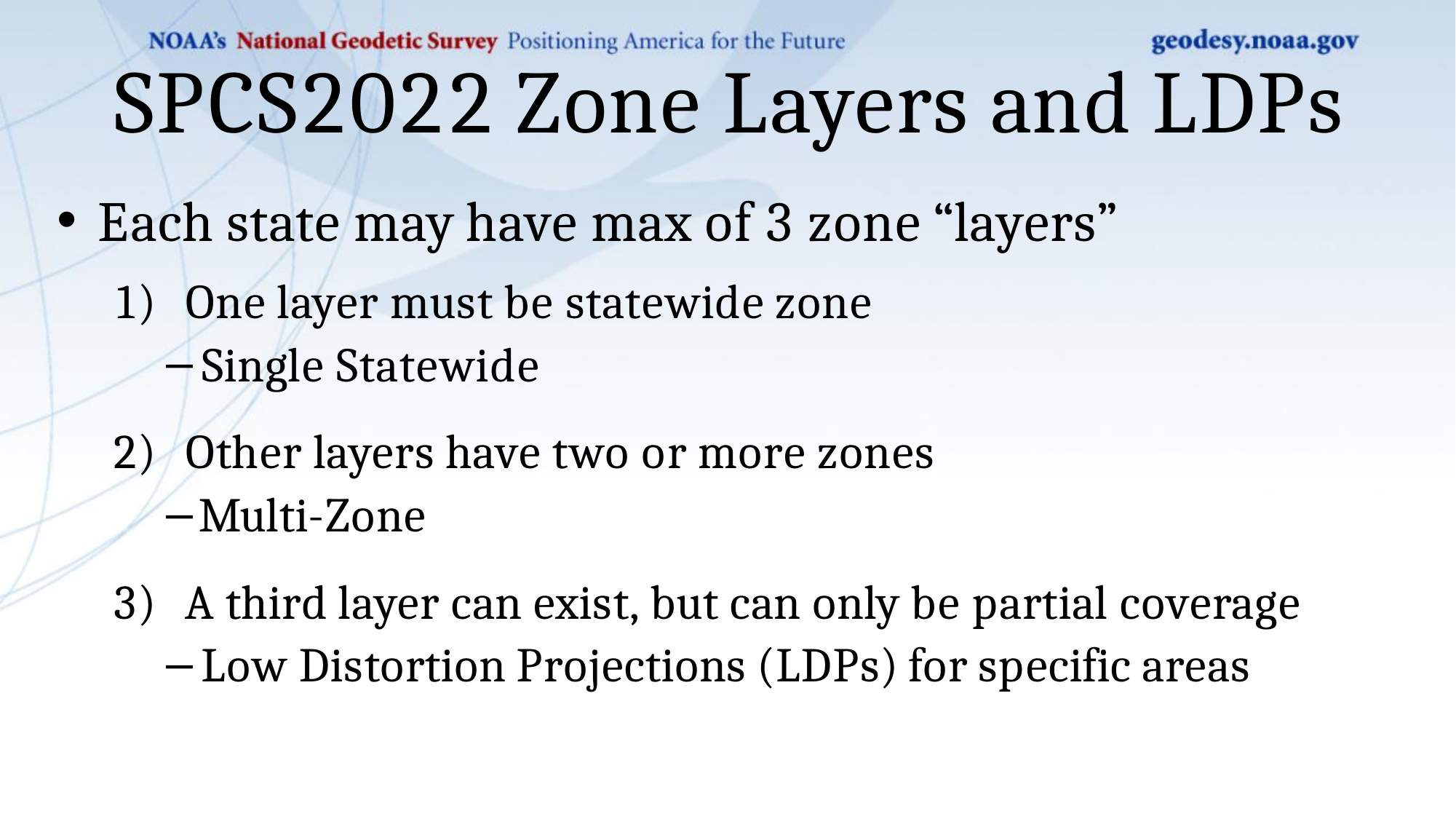

# SPCS2022 Zone Layers and LDPs
Each state may have max of 3 zone “layers”
One layer must be statewide zone
Single Statewide
Other layers have two or more zones
Multi-Zone
A third layer can exist, but can only be partial coverage
Low Distortion Projections (LDPs) for specific areas